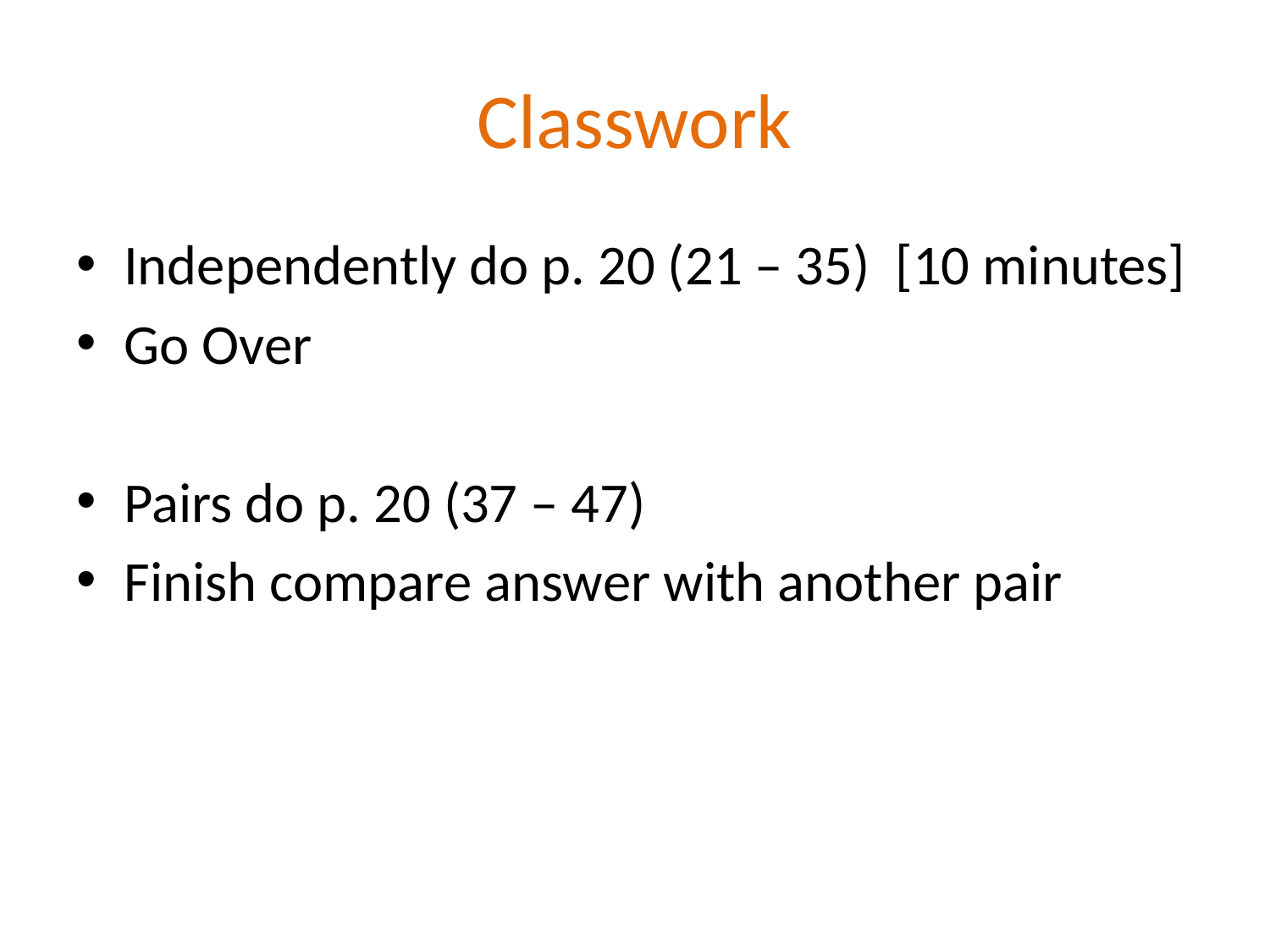

# Classwork
Independently do p. 20 (21 – 35)  [10 minutes]
Go Over

Pairs do p. 20 (37 – 47)
Finish compare answer with another pair